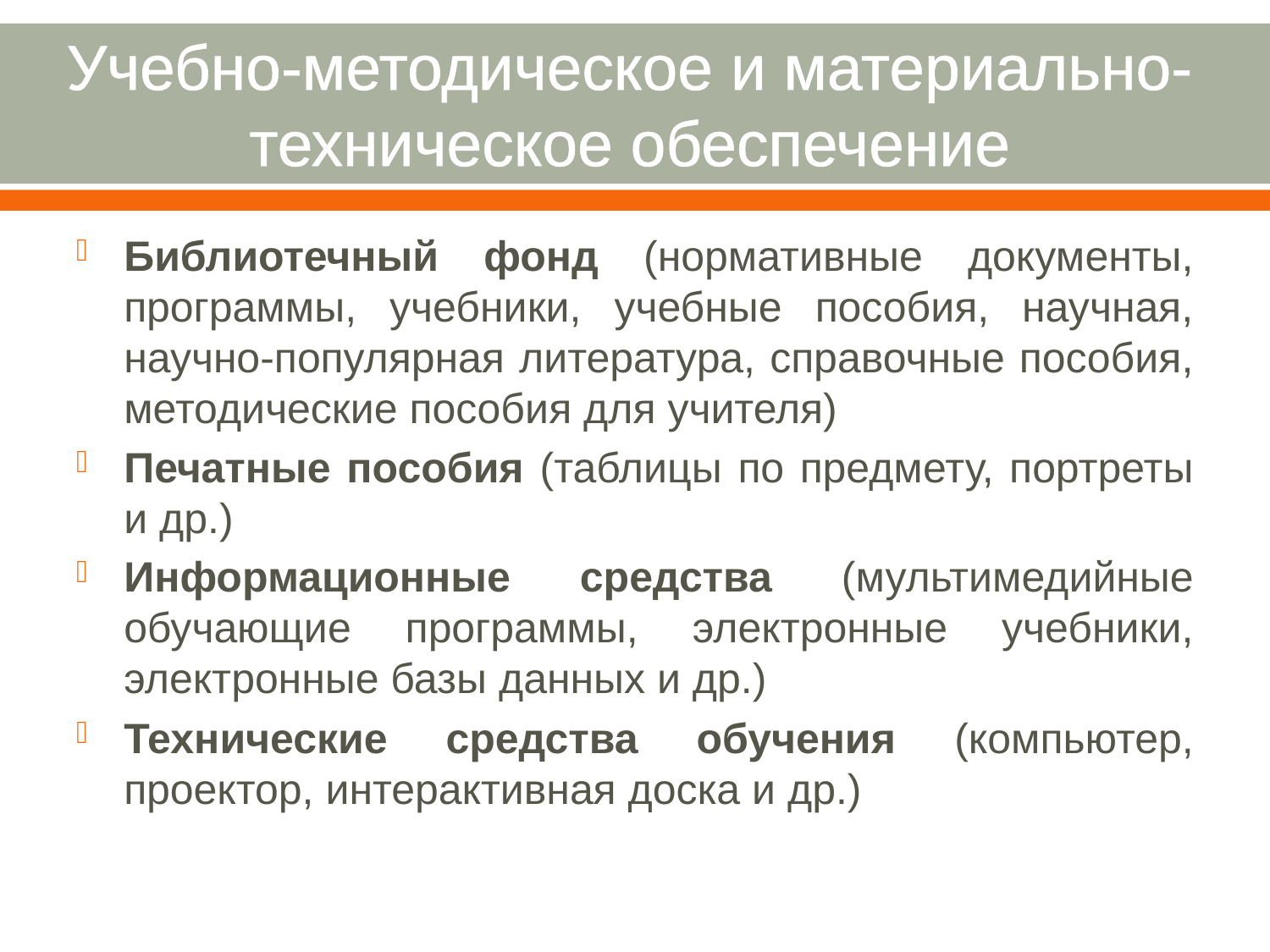

# Учебно-методическое и материально-техническое обеспечение
Библиотечный фонд (нормативные документы, программы, учебники, учебные пособия, научная, научно-популярная литература, справочные пособия, методические пособия для учителя)
Печатные пособия (таблицы по предмету, портреты и др.)
Информационные средства (мультимедийные обучающие программы, электронные учебники, электронные базы данных и др.)
Технические средства обучения (компьютер, проектор, интерактивная доска и др.)